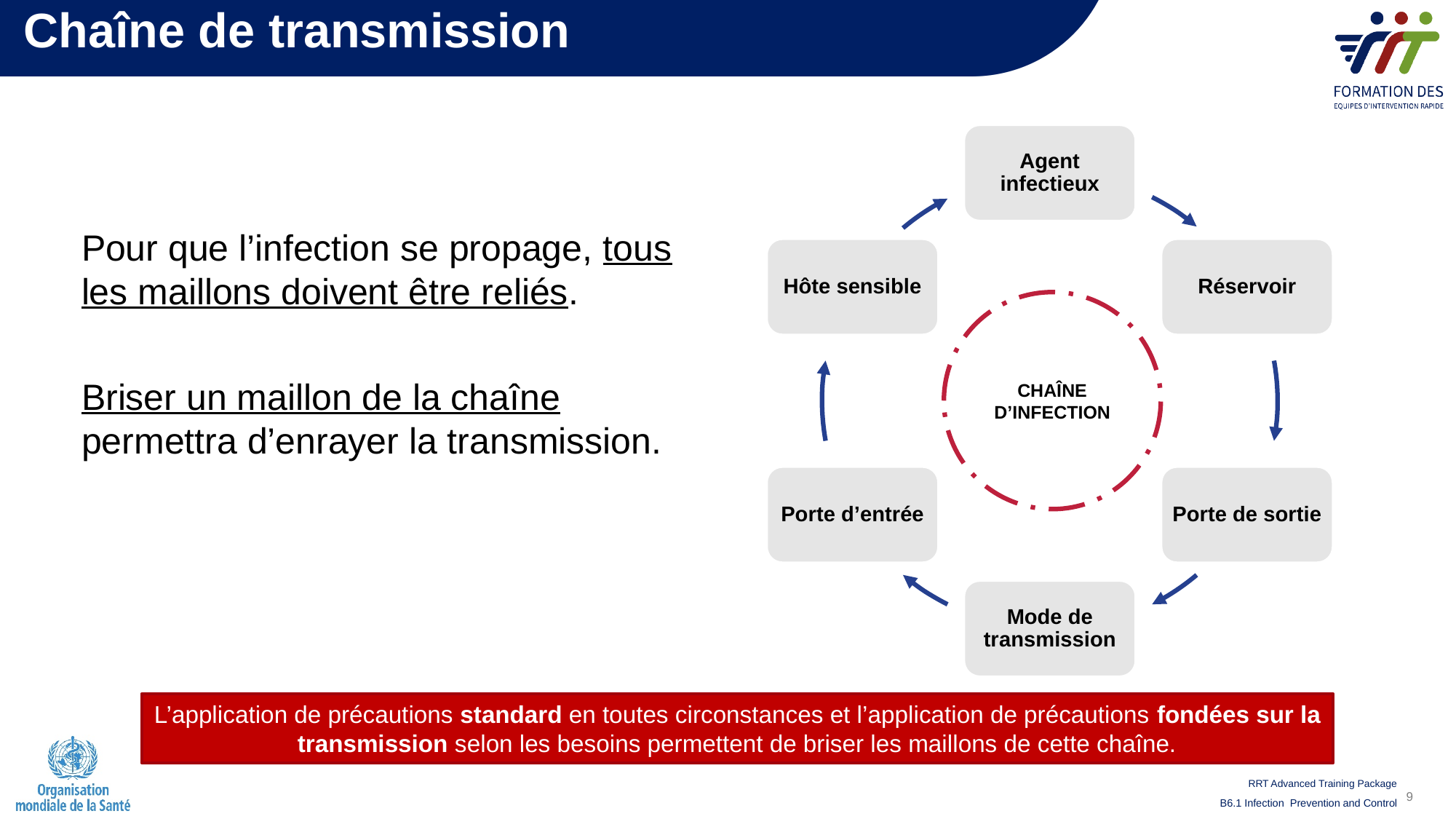

Chaîne de transmission
Agent infectieux

Hôte sensible
Réservoir
CHAÎNE D’INFECTION
Porte d’entrée
Porte de sortie
Mode de transmission
Pour que l’infection se propage, tous les maillons doivent être reliés.

Briser un maillon de la chaîne permettra d’enrayer la transmission.
L’application de précautions standard en toutes circonstances et l’application de précautions fondées sur la transmission selon les besoins permettent de briser les maillons de cette chaîne.